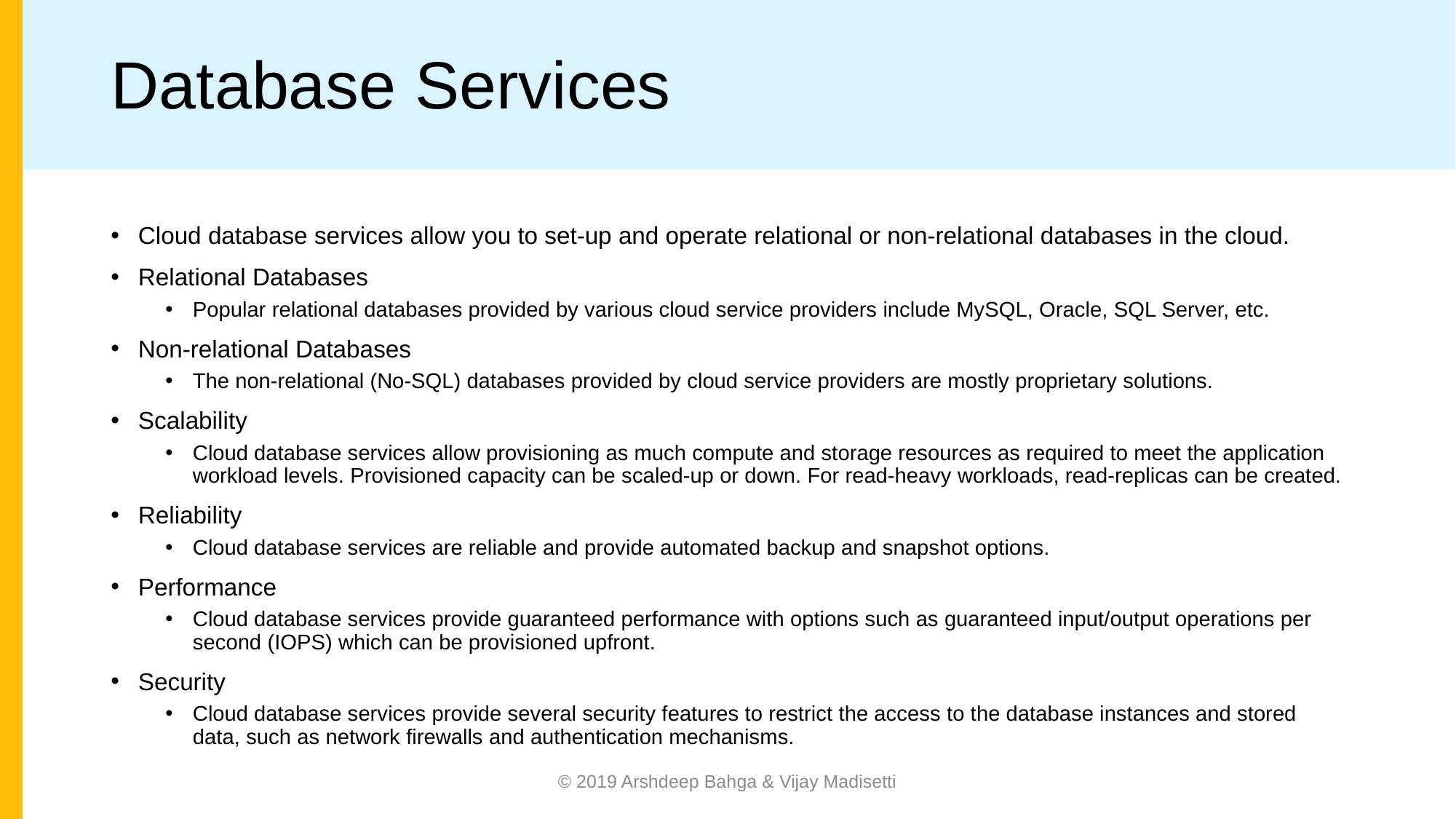

# Database Services
Cloud database services allow you to set-up and operate relational or non-relational databases in the cloud.
Relational Databases
Popular relational databases provided by various cloud service providers include MySQL, Oracle, SQL Server, etc.
Non-relational Databases
The non-relational (No-SQL) databases provided by cloud service providers are mostly proprietary solutions.
Scalability
Cloud database services allow provisioning as much compute and storage resources as required to meet the application workload levels. Provisioned capacity can be scaled-up or down. For read-heavy workloads, read-replicas can be created.
Reliability
Cloud database services are reliable and provide automated backup and snapshot options.
Performance
Cloud database services provide guaranteed performance with options such as guaranteed input/output operations per second (IOPS) which can be provisioned upfront.
Security
Cloud database services provide several security features to restrict the access to the database instances and stored data, such as network firewalls and authentication mechanisms.
© 2019 Arshdeep Bahga & Vijay Madisetti